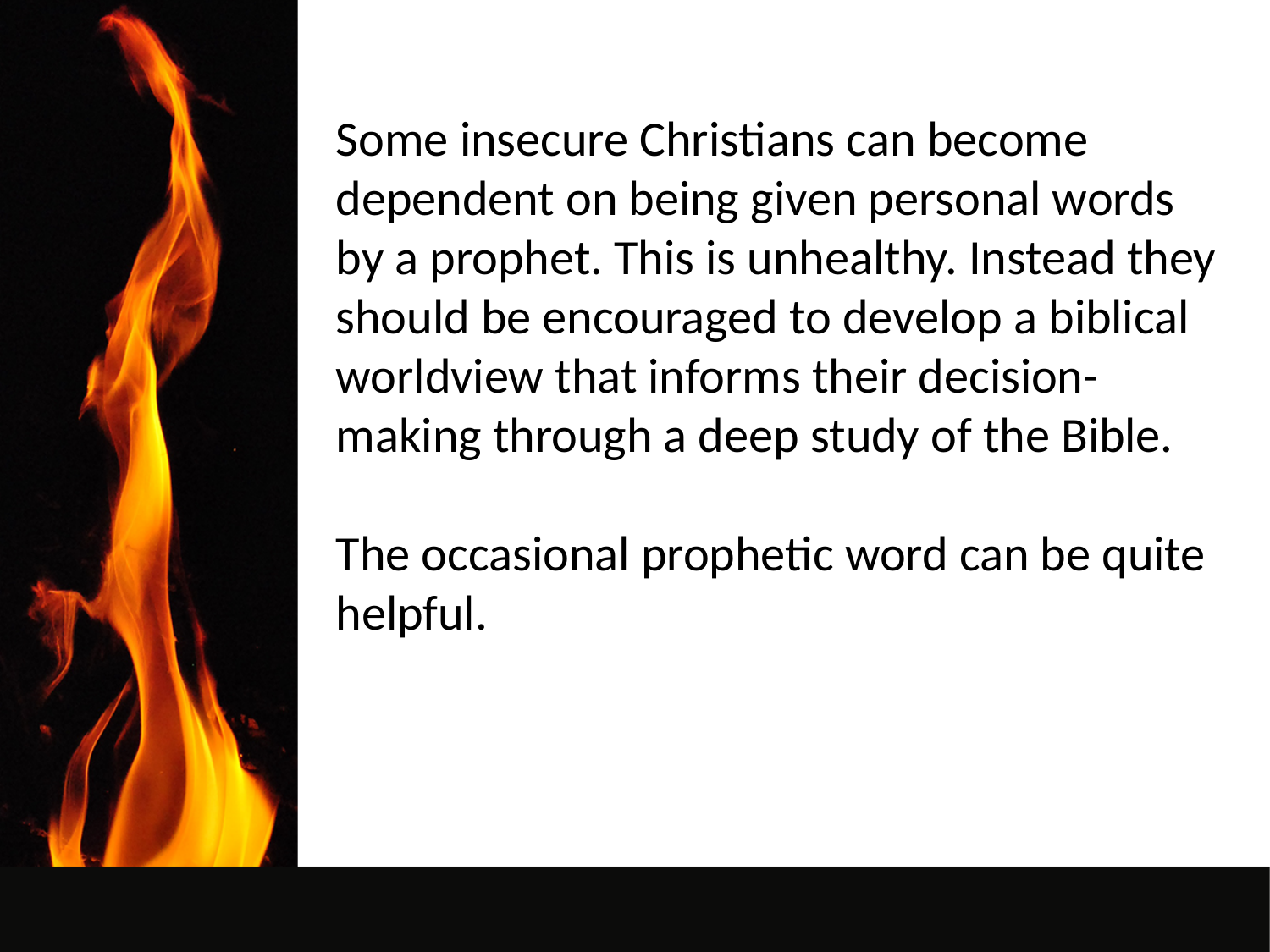

Some insecure Christians can become dependent on being given personal words by a prophet. This is unhealthy. Instead they should be encouraged to develop a biblical worldview that informs their decision-making through a deep study of the Bible.
The occasional prophetic word can be quite helpful.